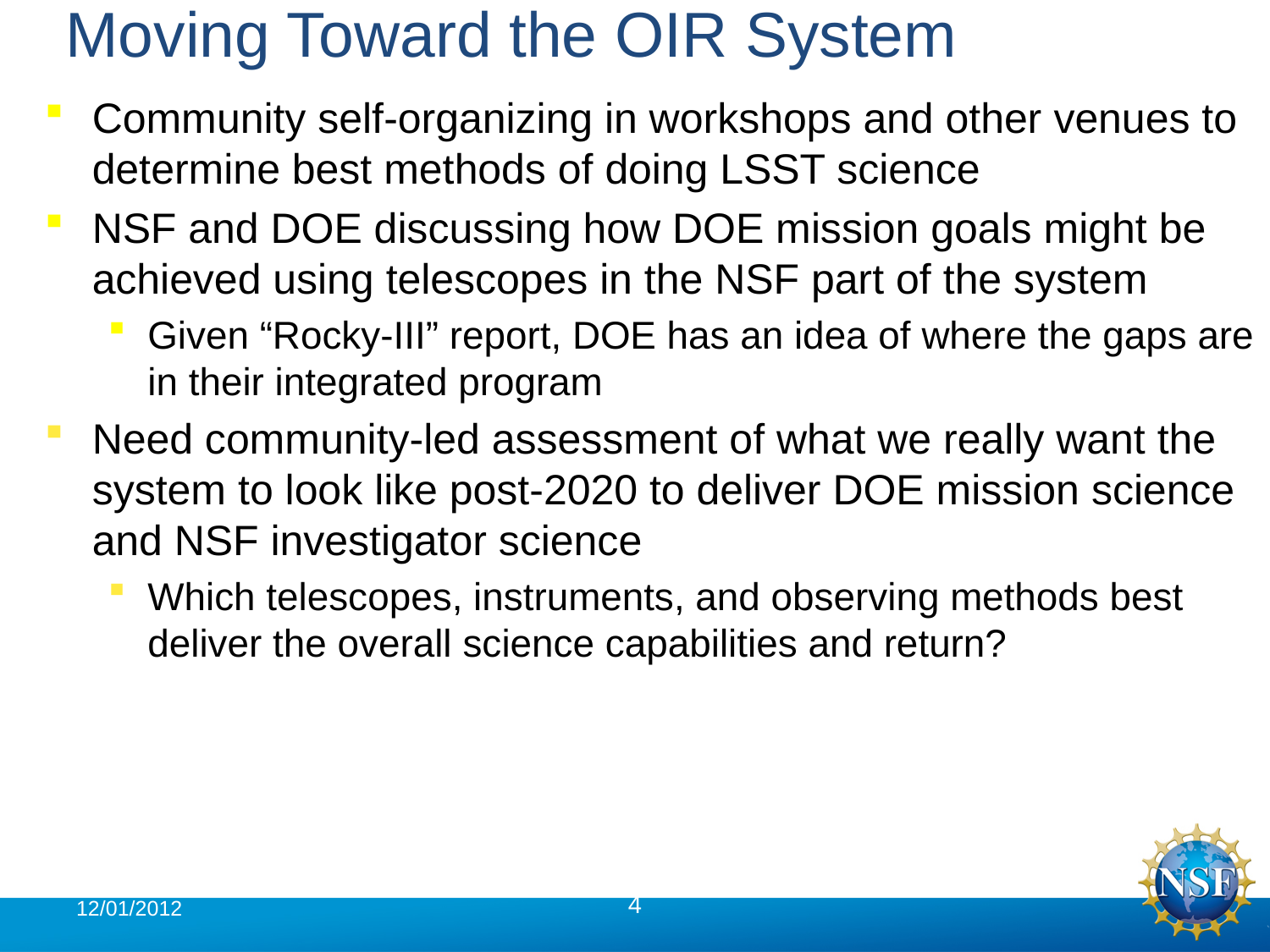

# Moving Toward the OIR System
Community self-organizing in workshops and other venues to determine best methods of doing LSST science
NSF and DOE discussing how DOE mission goals might be achieved using telescopes in the NSF part of the system
Given “Rocky-III” report, DOE has an idea of where the gaps are in their integrated program
Need community-led assessment of what we really want the system to look like post-2020 to deliver DOE mission science and NSF investigator science
Which telescopes, instruments, and observing methods best deliver the overall science capabilities and return?

12/01/2012
4